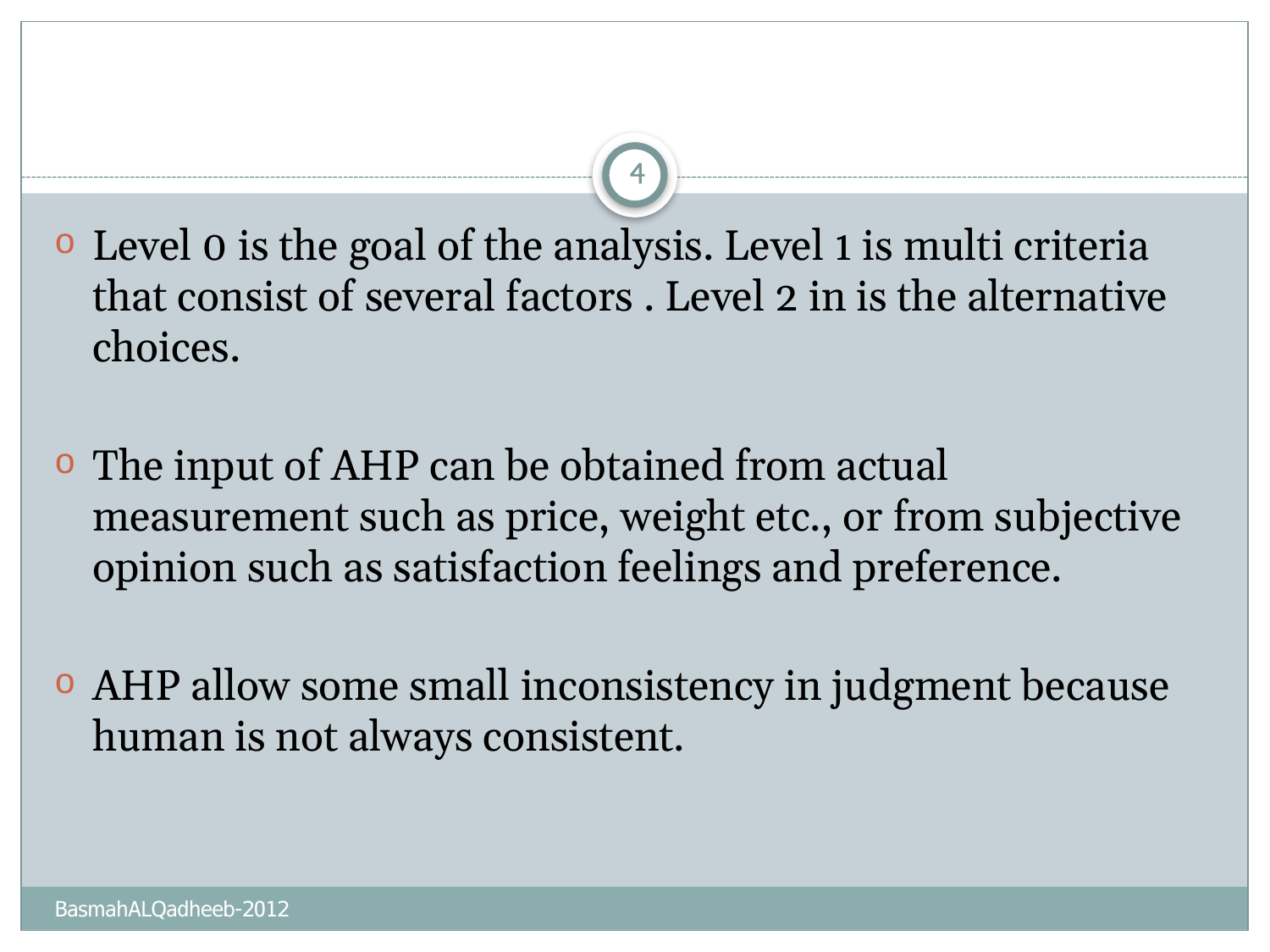

#
4
Level 0 is the goal of the analysis. Level 1 is multi criteria that consist of several factors . Level 2 in is the alternative choices.

The input of AHP can be obtained from actual measurement such as price, weight etc., or from subjective opinion such as satisfaction feelings and preference.

AHP allow some small inconsistency in judgment because human is not always consistent.

BasmahALQadheeb-2012